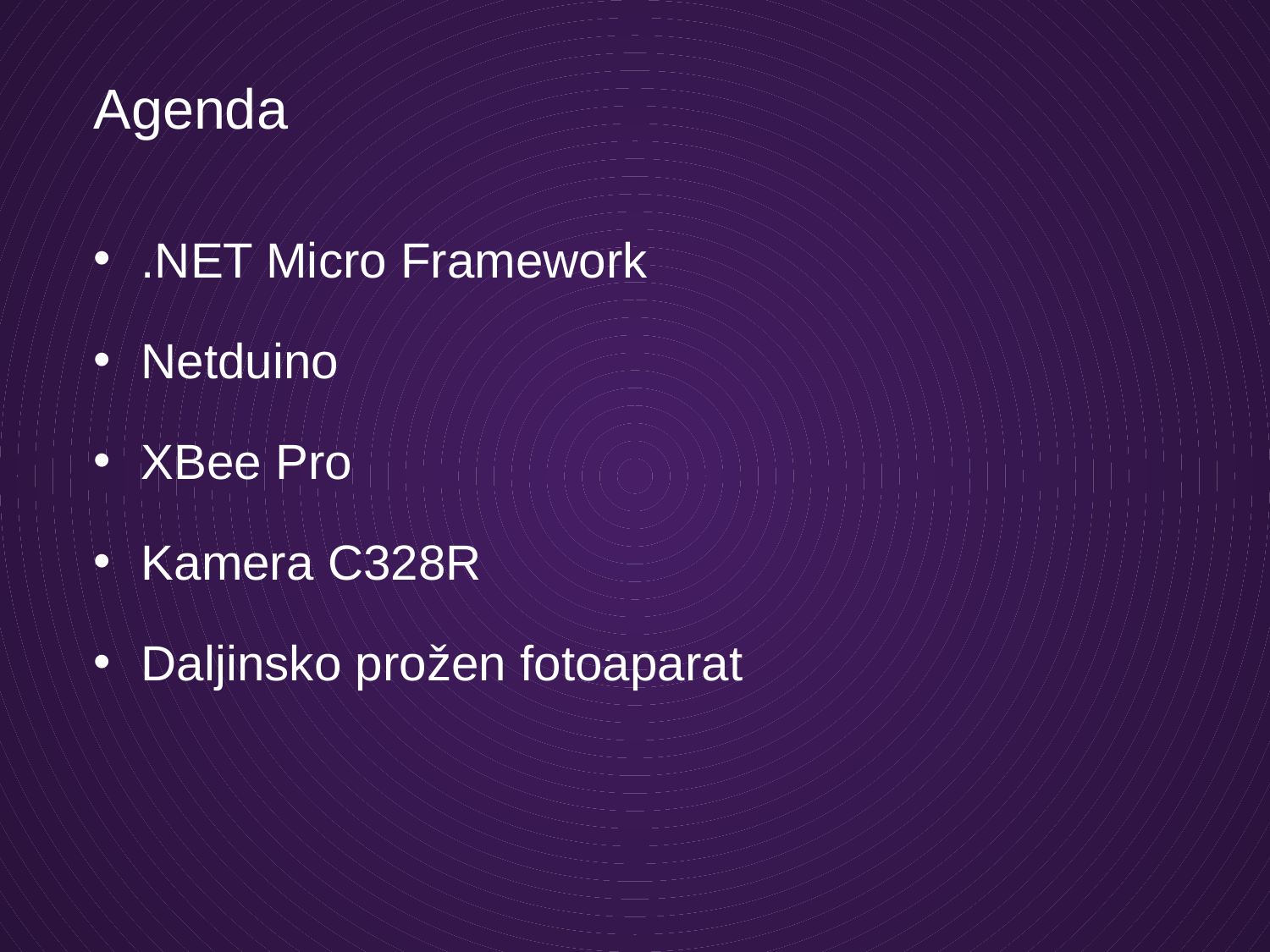

# Agenda
.NET Micro Framework
Netduino
XBee Pro
Kamera C328R
Daljinsko prožen fotoaparat